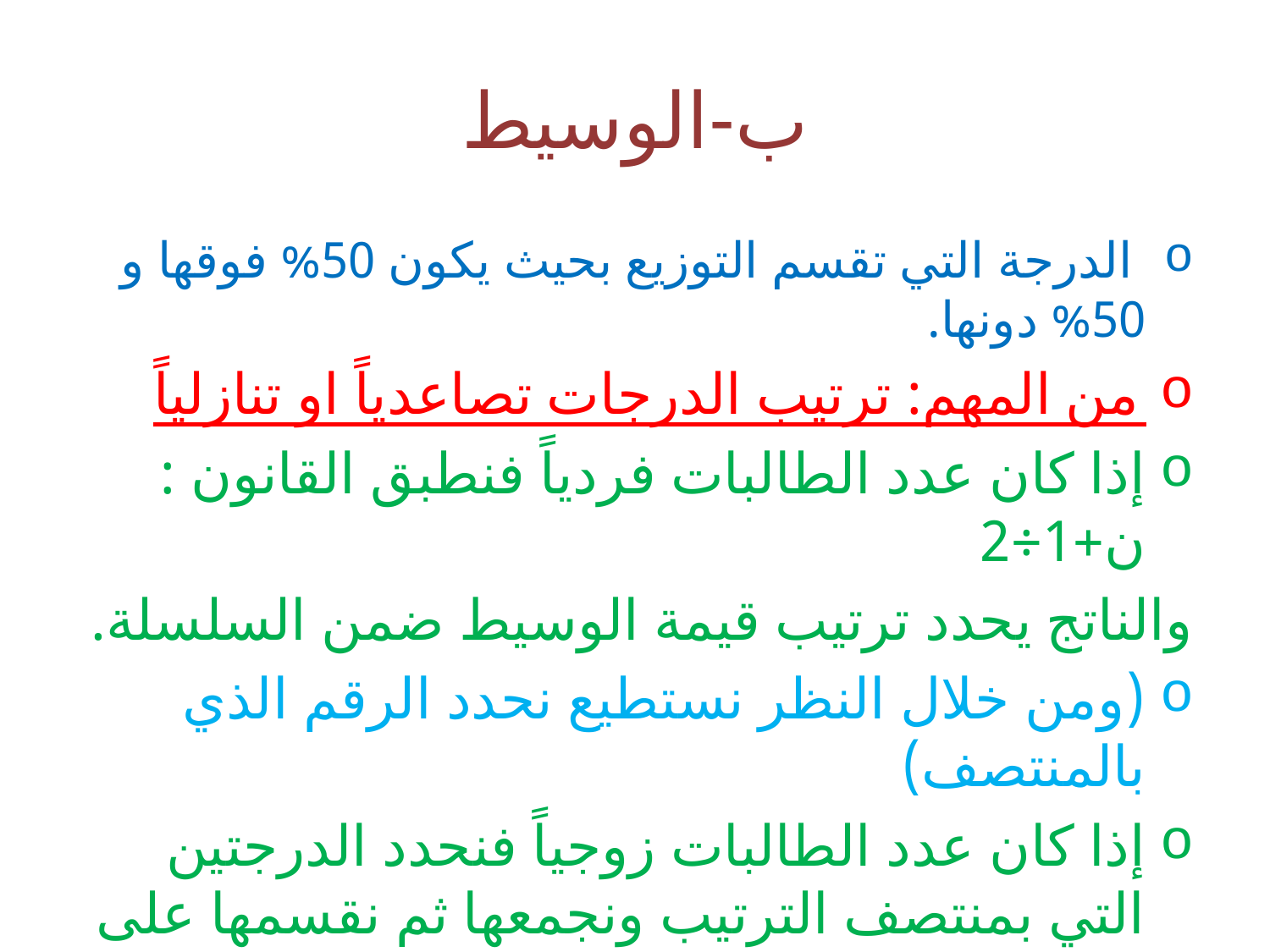

# ب-الوسيط
 الدرجة التي تقسم التوزيع بحيث يكون 50% فوقها و 50% دونها.
من المهم: ترتيب الدرجات تصاعدياً او تنازلياً
إذا كان عدد الطالبات فردياً فنطبق القانون : ن+1÷2
والناتج يحدد ترتيب قيمة الوسيط ضمن السلسلة.
(ومن خلال النظر نستطيع نحدد الرقم الذي بالمنتصف)
إذا كان عدد الطالبات زوجياً فنحدد الدرجتين التي بمنتصف الترتيب ونجمعها ثم نقسمها على 2.